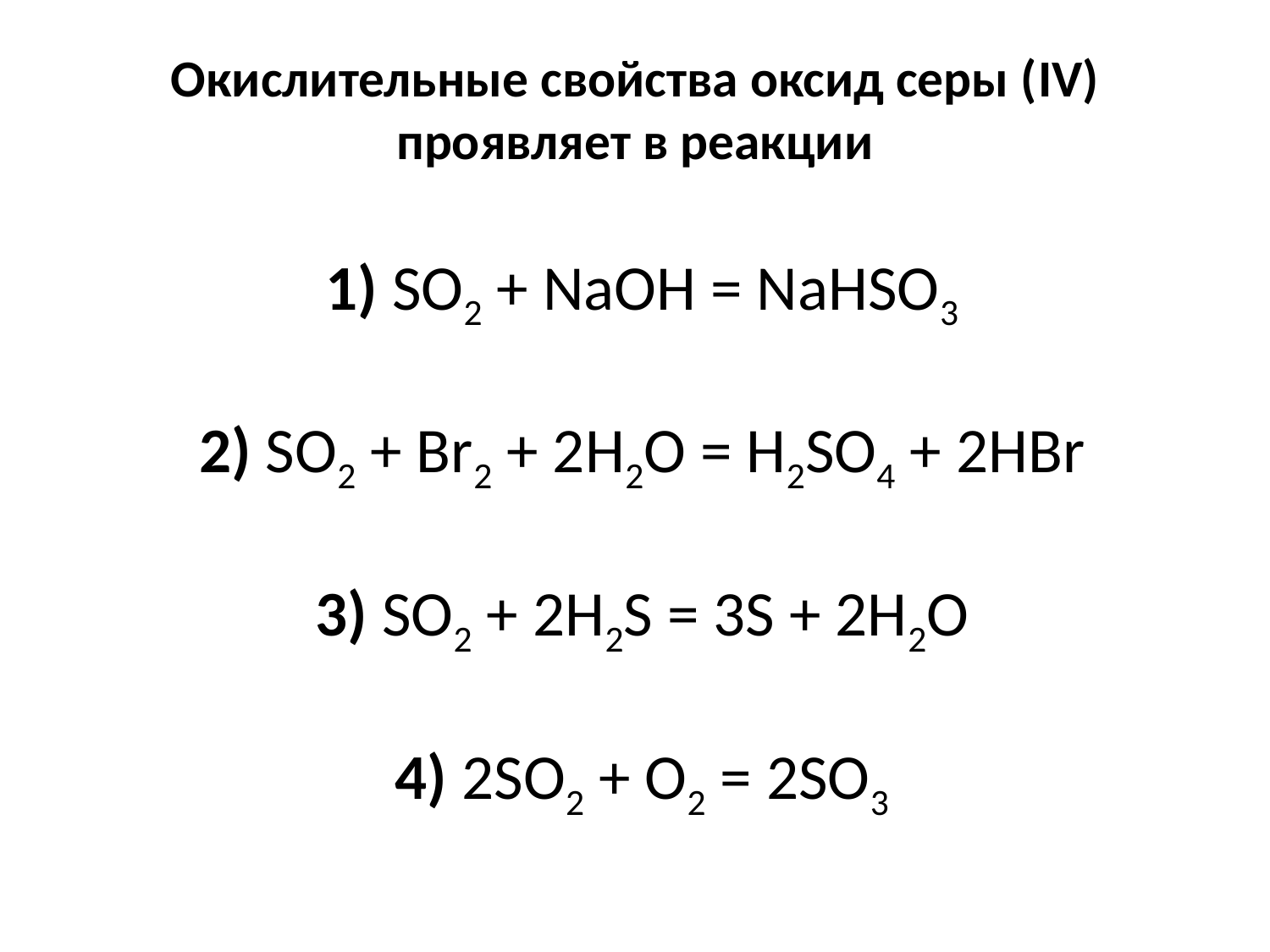

# Окислительные свойства оксид серы (IV) проявляет в реакции     1) SO2 + NaOH = NaHSO3     2) SO2 + Br2 + 2H2O = H2SO4 + 2HBr     3) SO2 + 2H2S = 3S + 2H2O     4) 2SO2 + O2 = 2SO3